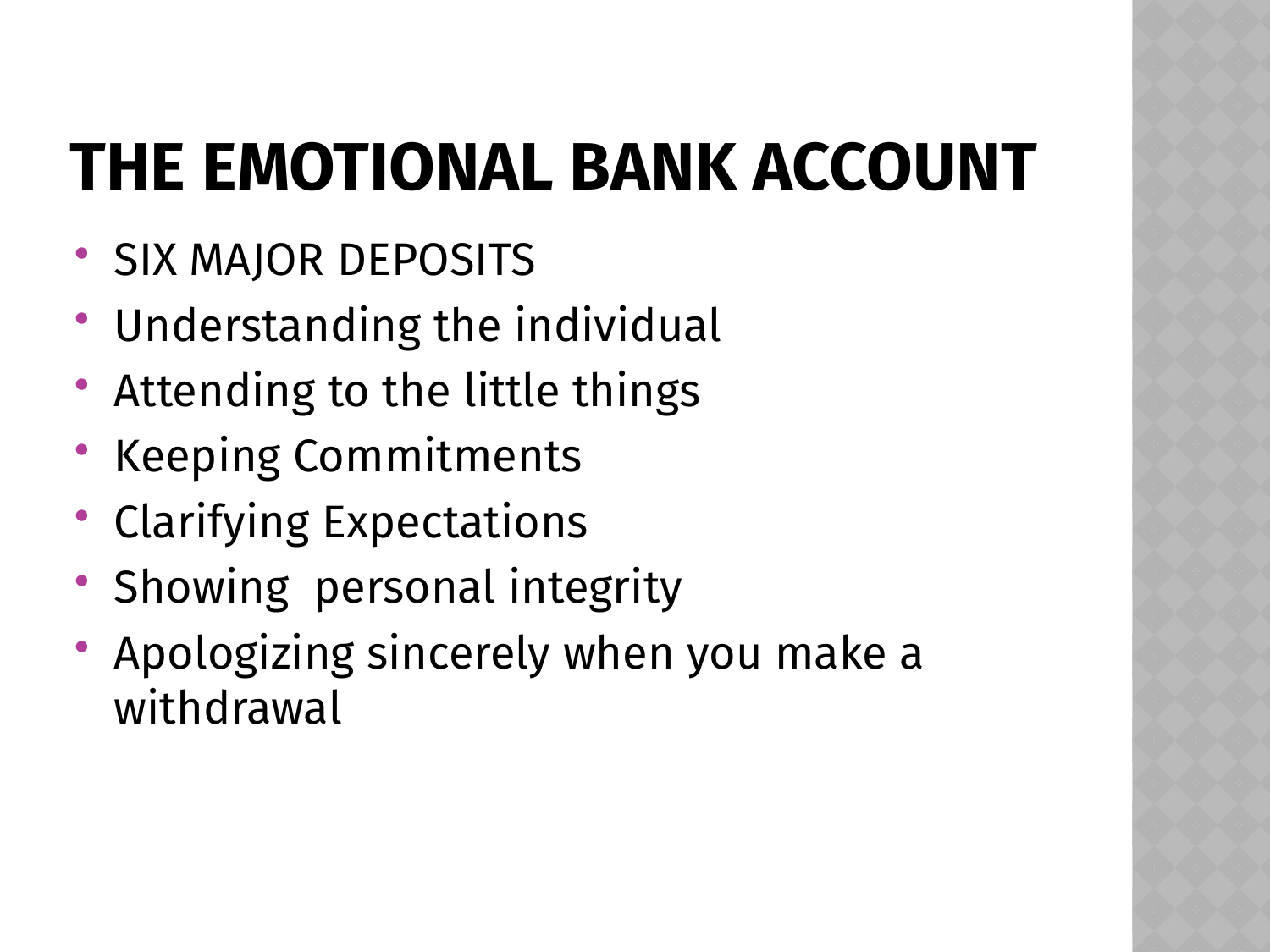

# THE EMOTIONAL BANK ACCOUNT
SIX MAJOR DEPOSITS
Understanding the individual
Attending to the little things
Keeping Commitments
Clarifying Expectations
Showing  personal integrity
Apologizing sincerely when you make a withdrawal